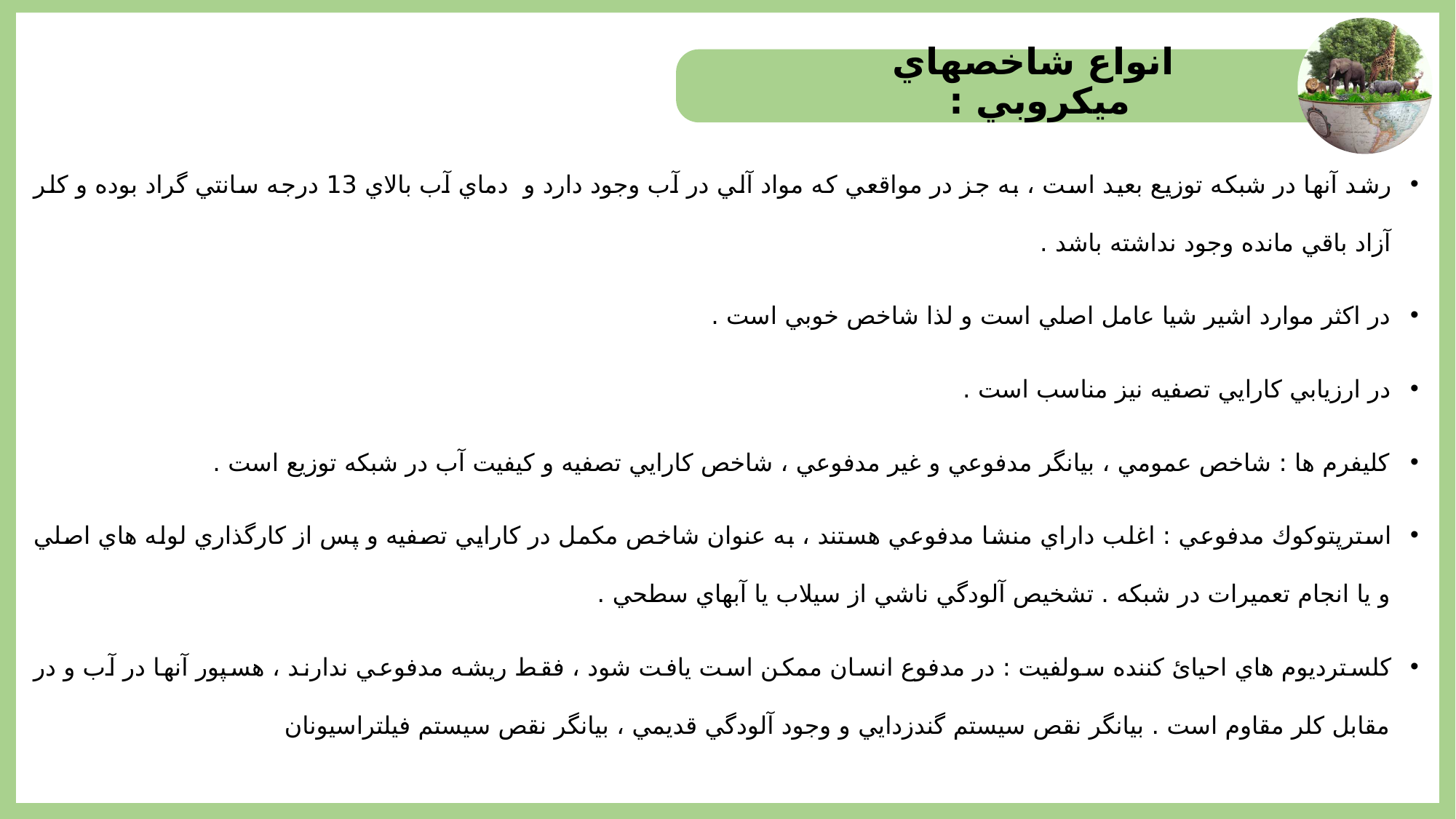

انواع شاخصهاي ميكروبي :
رشد آنها در شبكه توزيع بعيد است ، به جز در مواقعي كه مواد آلي در آب وجود دارد و  دماي آب بالاي 13 درجه سانتي گراد بوده و كلر آزاد باقي مانده وجود نداشته باشد .
در اكثر موارد اشير شيا عامل اصلي است و لذا شاخص خوبي است .
در ارزيابي كارايي تصفيه نيز مناسب است .
كليفرم ها : شاخص عمومي ، بيانگر مدفوعي و غير مدفوعي ، شاخص كارايي تصفيه و كيفيت آب در شبكه توزيع است .
استرپتوكوك مدفوعي : اغلب داراي منشا مدفوعي هستند ، به عنوان شاخص مكمل در كارايي تصفيه و پس از كارگذاري لوله هاي اصلي و يا انجام تعميرات در شبكه . تشخيص آلودگي ناشي از سيلاب يا آبهاي سطحي .
كلسترديوم هاي احيائ كننده سولفيت : در مدفوع انسان ممكن است يافت شود ، فقط ريشه مدفوعي ندارند ، هسپور آنها در آب و در مقابل كلر مقاوم است . بيانگر نقص سيستم گندزدايي و وجود آلودگي قديمي ، بيانگر نقص سيستم فيلتراسيونان